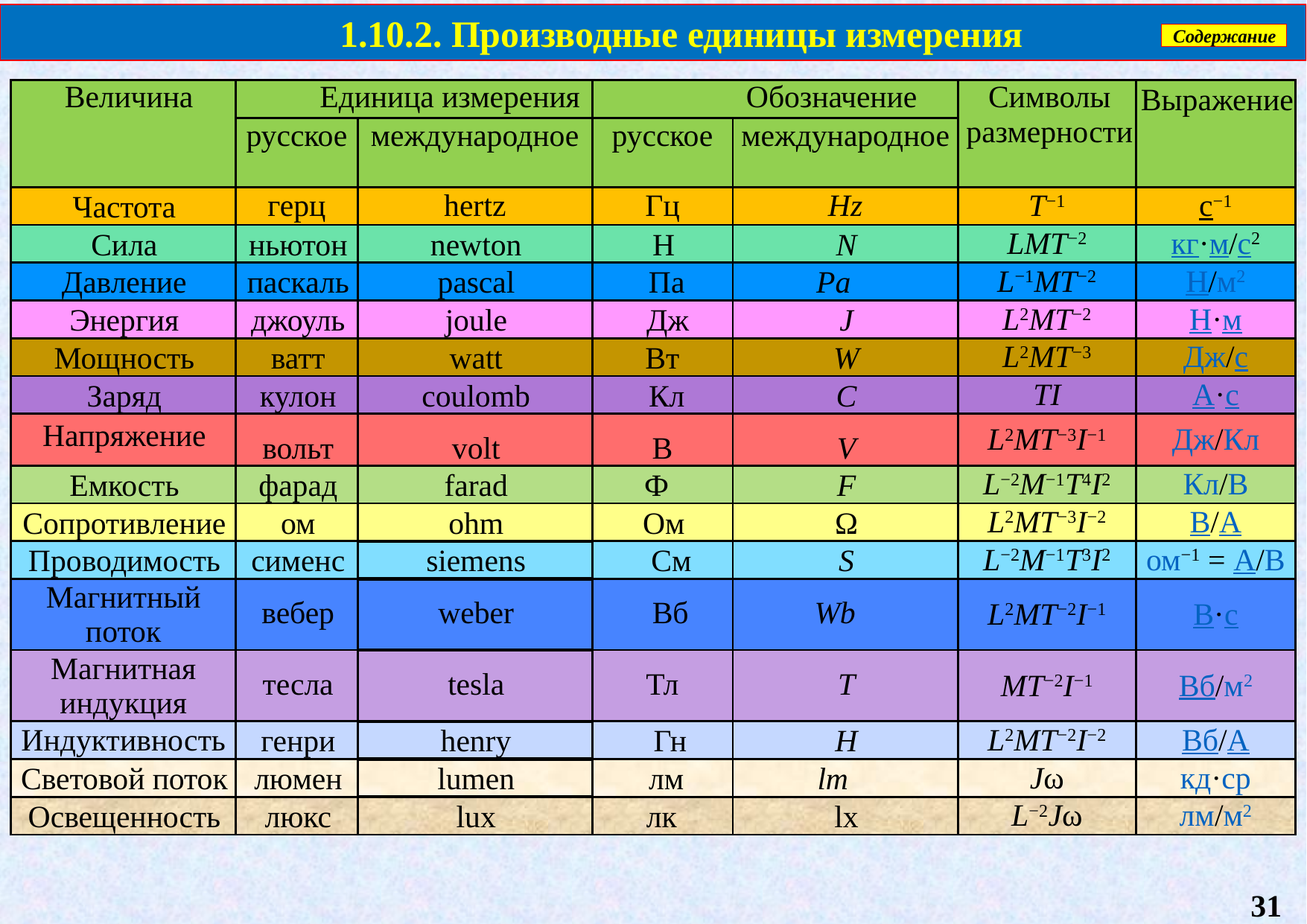

1.10.2. Производные единицы измерения
Содержание
| Величина | Единица измерения |  | Обозначение |  | Символы размерности | Выражение |
| --- | --- | --- | --- | --- | --- | --- |
|  | русское | международное | русское | международное |  |  |
| Частота | герц | hertz | Гц | Hz | T−1 | с−1 |
| Сила | ньютон | newton | Н | N | LMT−2 | кг·м/с2 |
| Давление | паскаль | pascal | Па | Pa | L−1MT−2 | Н/м2 |
| Энергия | джоуль | joule | Дж | J | L2MT−2 | Н·м |
| Мощность | ватт | watt | Вт | W | L2MT−3 | Дж/с |
| Заряд | кулон | coulomb | Кл | C | TI | А·с |
| Напряжение | вольт | volt | В | V | L2MT−3I−1 | Дж/Кл |
| Емкость | фарад | farad | Ф | F | L−2M−1T4I2 | Кл/В |
| Сопротивление | ом | ohm | Ом | Ω | L2MT−3I−2 | В/А |
| Проводимость | сименс | siemens | См | S | L−2M−1T3I2 | ом−1 = А/В |
| Магнитный поток | вебер | weber | Вб | Wb | L2MT−2I−1 | В·с |
| Магнитная индукция | тесла | tesla | Тл | T | MT−2I−1 | Вб/м2 |
| Индуктивность | генри | henry | Гн | H | L2MT−2I−2 | Вб/А |
| Световой поток | люмен | lumen | лм | lm | Jω | кд·ср |
| Освещенность | люкс | lux | лк | lx | L−2Jω | лм/м2 |
31